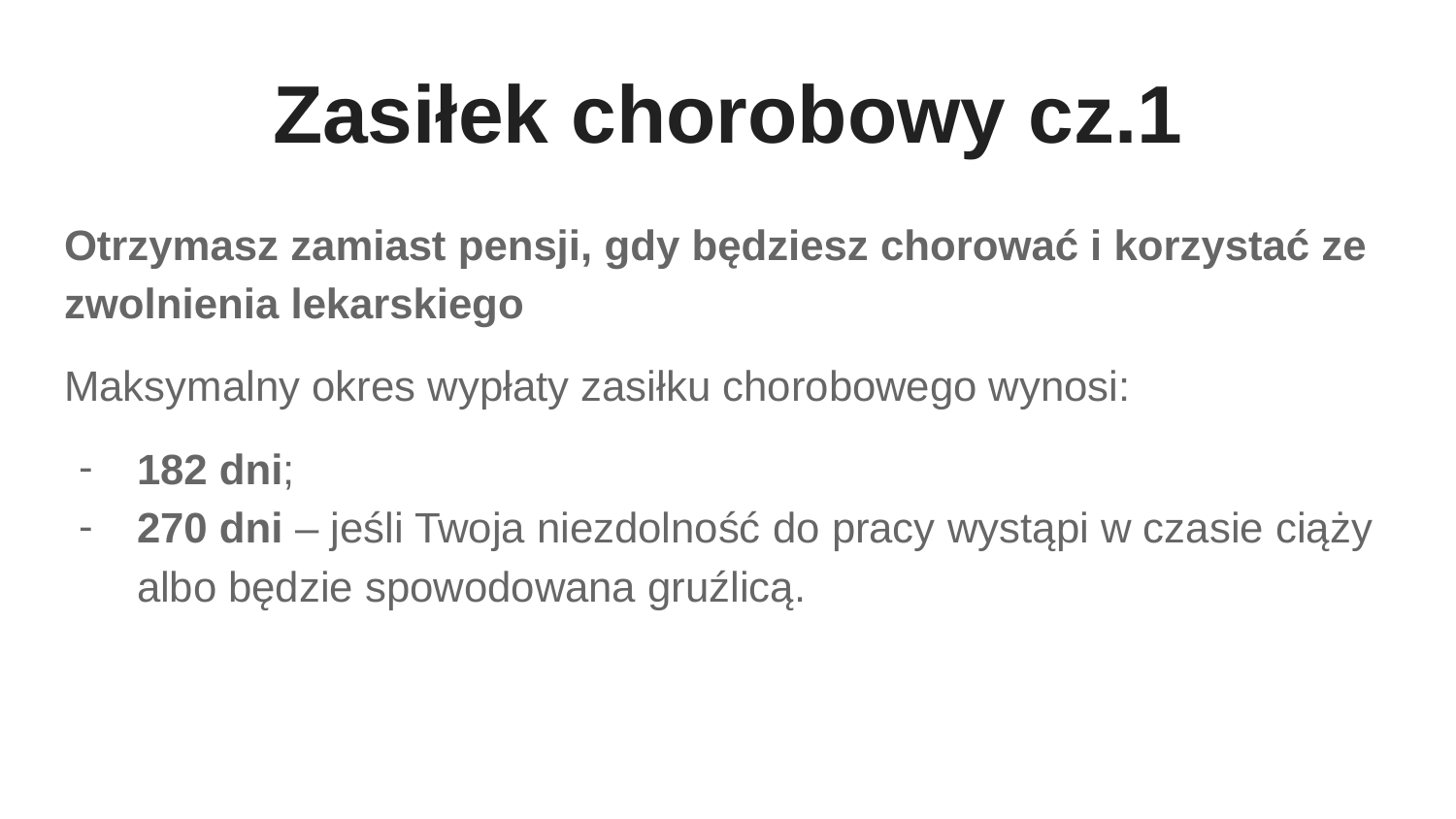

# Zasiłek chorobowy cz.1
Otrzymasz zamiast pensji, gdy będziesz chorować i korzystać ze zwolnienia lekarskiego
Maksymalny okres wypłaty zasiłku chorobowego wynosi:
182 dni;
270 dni – jeśli Twoja niezdolność do pracy wystąpi w czasie ciąży albo będzie spowodowana gruźlicą.